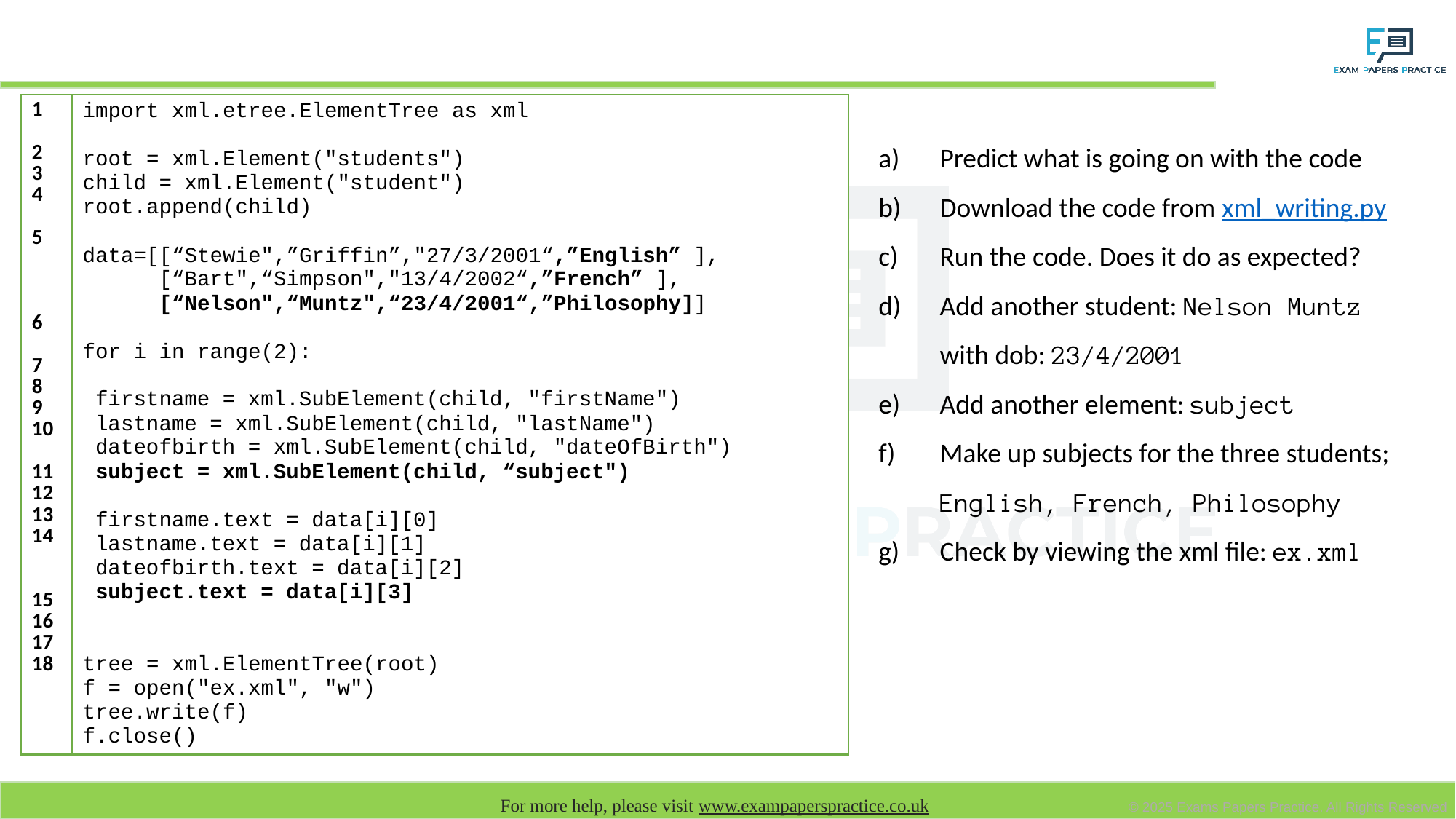

# Writing to XML file - Modifications
| 1 2 3 4 5 6 7 8 9 10 11 12 13 14 15 16 17 18 | import xml.etree.ElementTree as xml root = xml.Element("students") child = xml.Element("student") root.append(child) data=[[“Stewie",”Griffin”,"27/3/2001“,”English” ], [“Bart",“Simpson","13/4/2002“,”French” ], [“Nelson",“Muntz",“23/4/2001“,”Philosophy]] for i in range(2): firstname = xml.SubElement(child, "firstName") lastname = xml.SubElement(child, "lastName") dateofbirth = xml.SubElement(child, "dateOfBirth") subject = xml.SubElement(child, “subject") firstname.text = data[i][0] lastname.text = data[i][1] dateofbirth.text = data[i][2] subject.text = data[i][3] tree = xml.ElementTree(root) f = open("ex.xml", "w") tree.write(f) f.close() |
| --- | --- |
Predict what is going on with the code
Download the code from xml_writing.py
Run the code. Does it do as expected?
Add another student: Nelson Muntz with dob: 23/4/2001
Add another element: subject
Make up subjects for the three students; English, French, Philosophy
Check by viewing the xml file: ex.xml